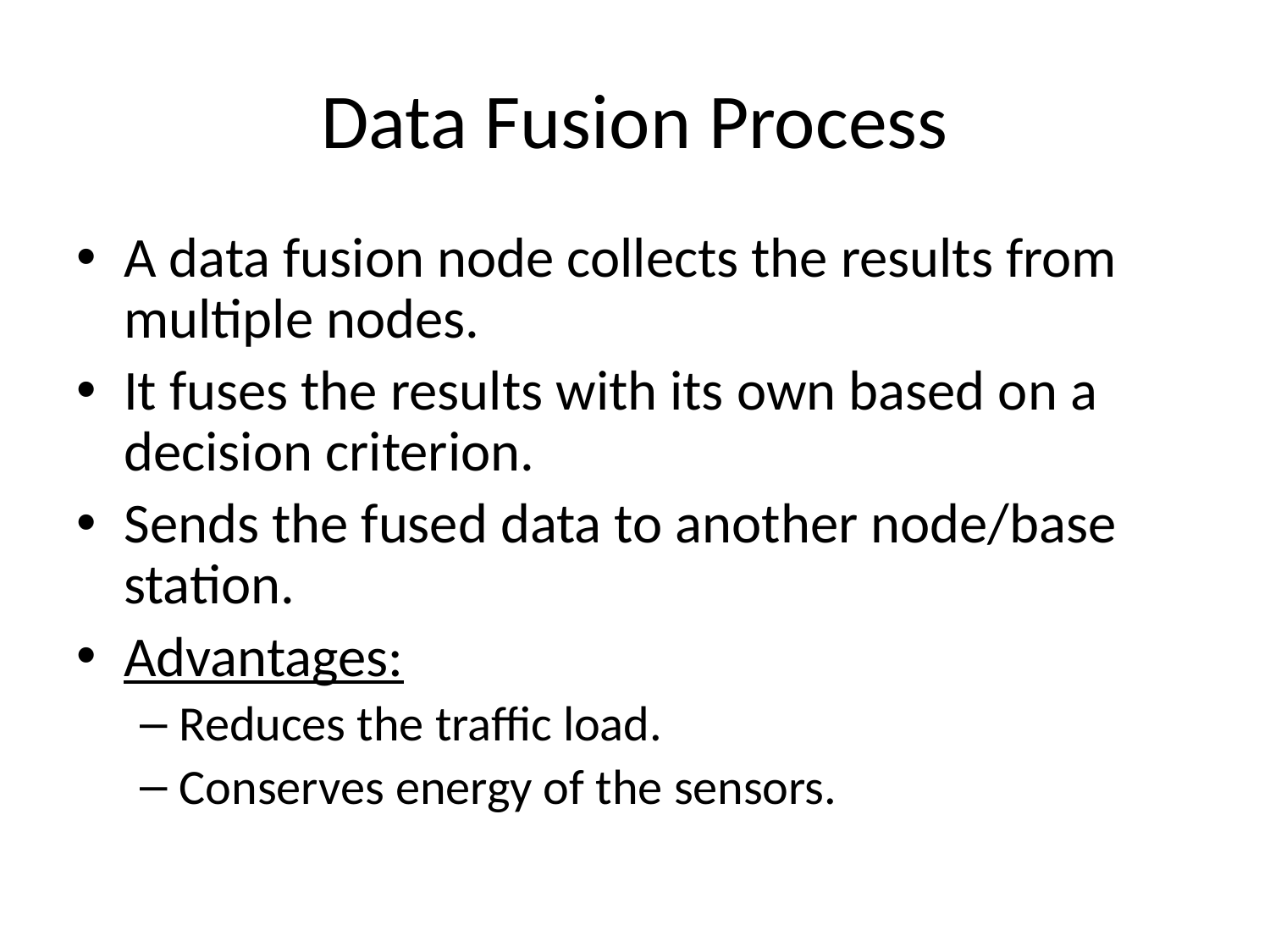

# Data Fusion Process
A data fusion node collects the results from multiple nodes.
It fuses the results with its own based on a decision criterion.
Sends the fused data to another node/base station.
Advantages:
Reduces the traffic load.
Conserves energy of the sensors.